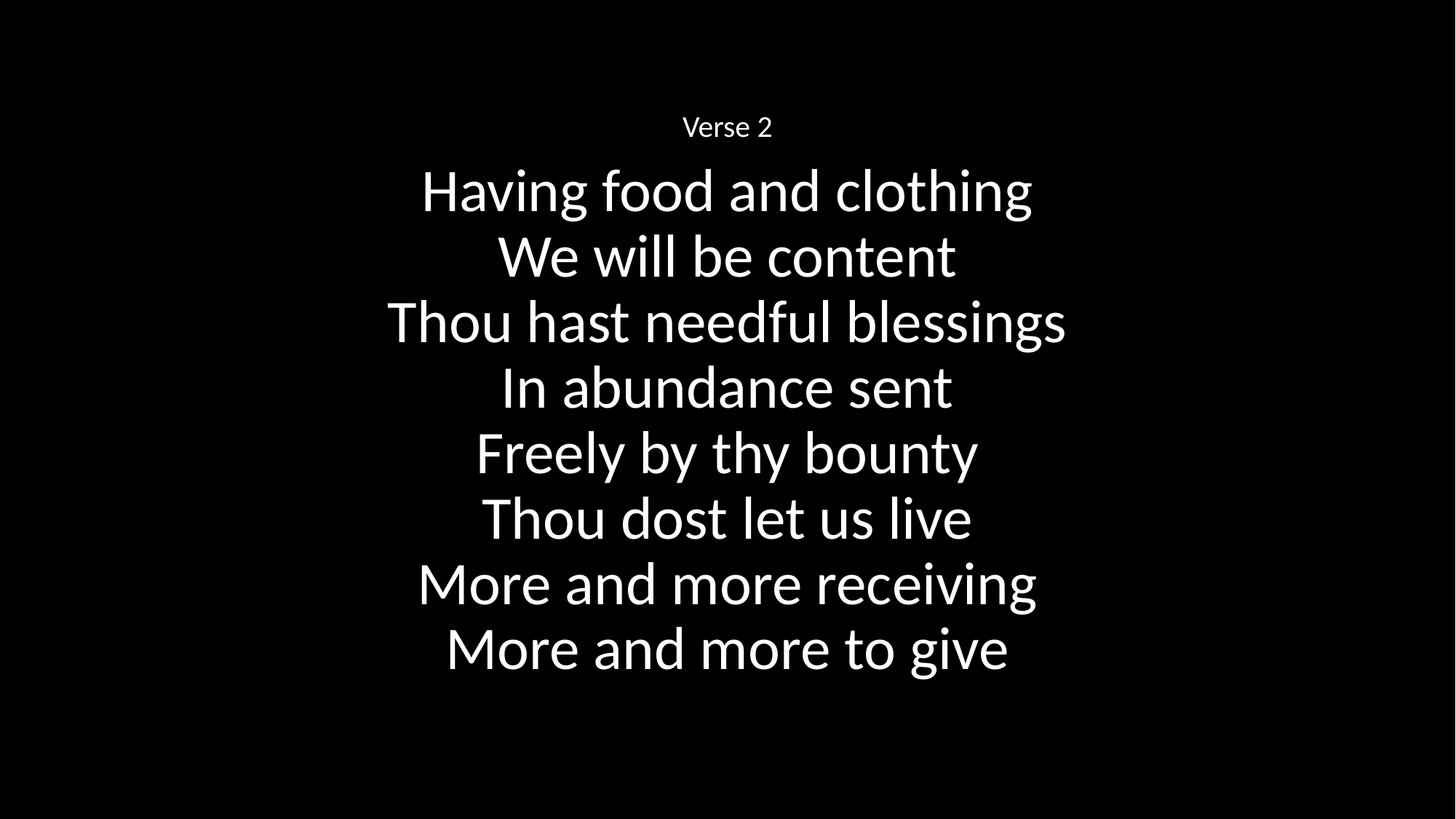

Verse 2
Having food and clothing
We will be content
Thou hast needful blessings
In abundance sent
Freely by thy bounty
Thou dost let us live
More and more receiving
More and more to give